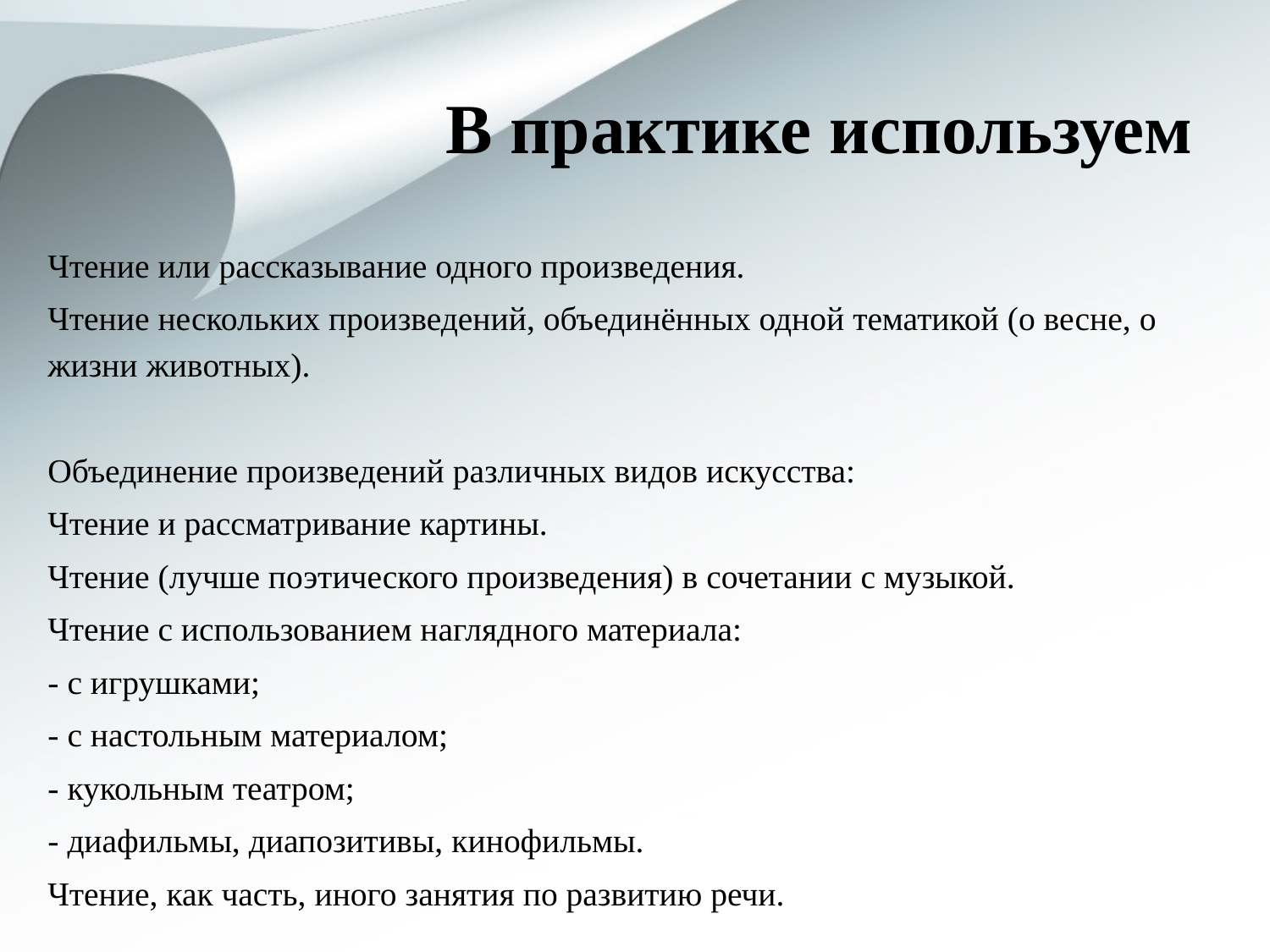

# В практике используем

Чтение или рассказывание одного произведения.
Чтение нескольких произведений, объединённых одной тематикой (о весне, о жизни животных).

Объединение произведений различных видов искусства:
Чтение и рассматривание картины.
Чтение (лучше поэтического произведения) в сочетании с музыкой.
Чтение с использованием наглядного материала:
- с игрушками;
- с настольным материалом;
- кукольным театром;
- диафильмы, диапозитивы, кинофильмы.
Чтение, как часть, иного занятия по развитию речи.